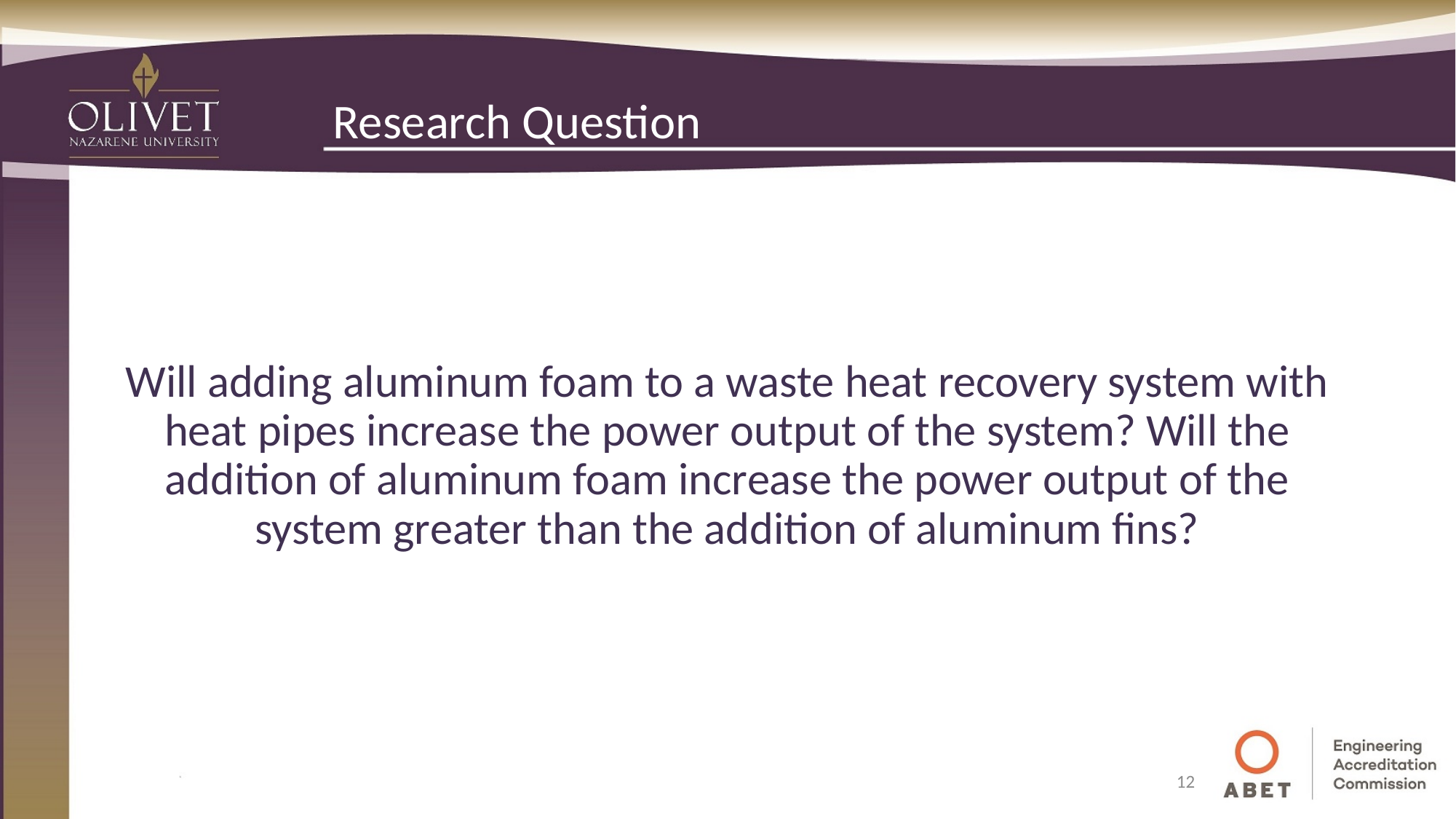

# Research Question

Will adding aluminum foam to a waste heat recovery system with heat pipes increase the power output of the system? Will the addition of aluminum foam increase the power output of the system greater than the addition of aluminum fins?
12